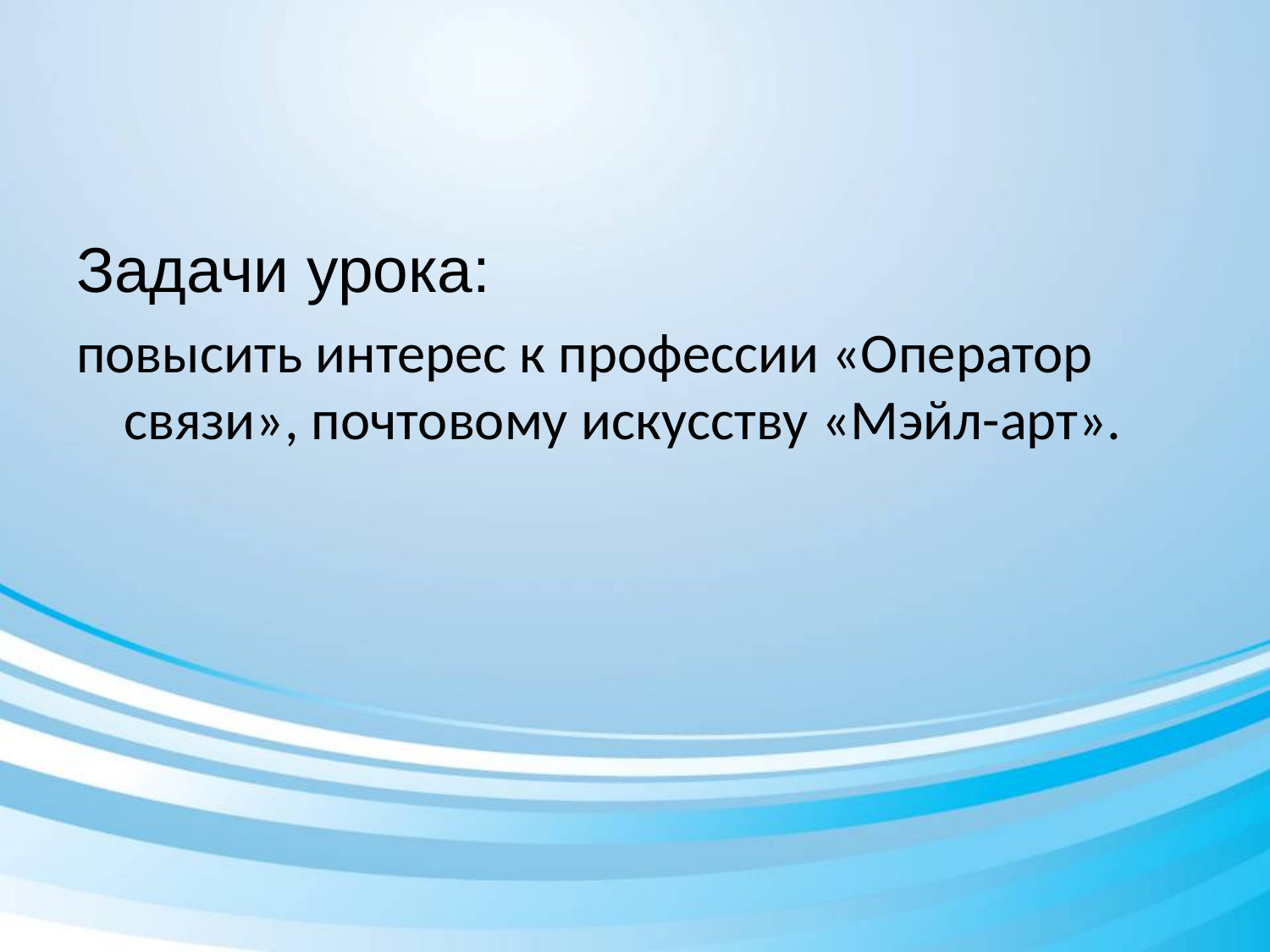

#
Задачи урока:
повысить интерес к профессии «Оператор связи», почтовому искусству «Мэйл-арт».